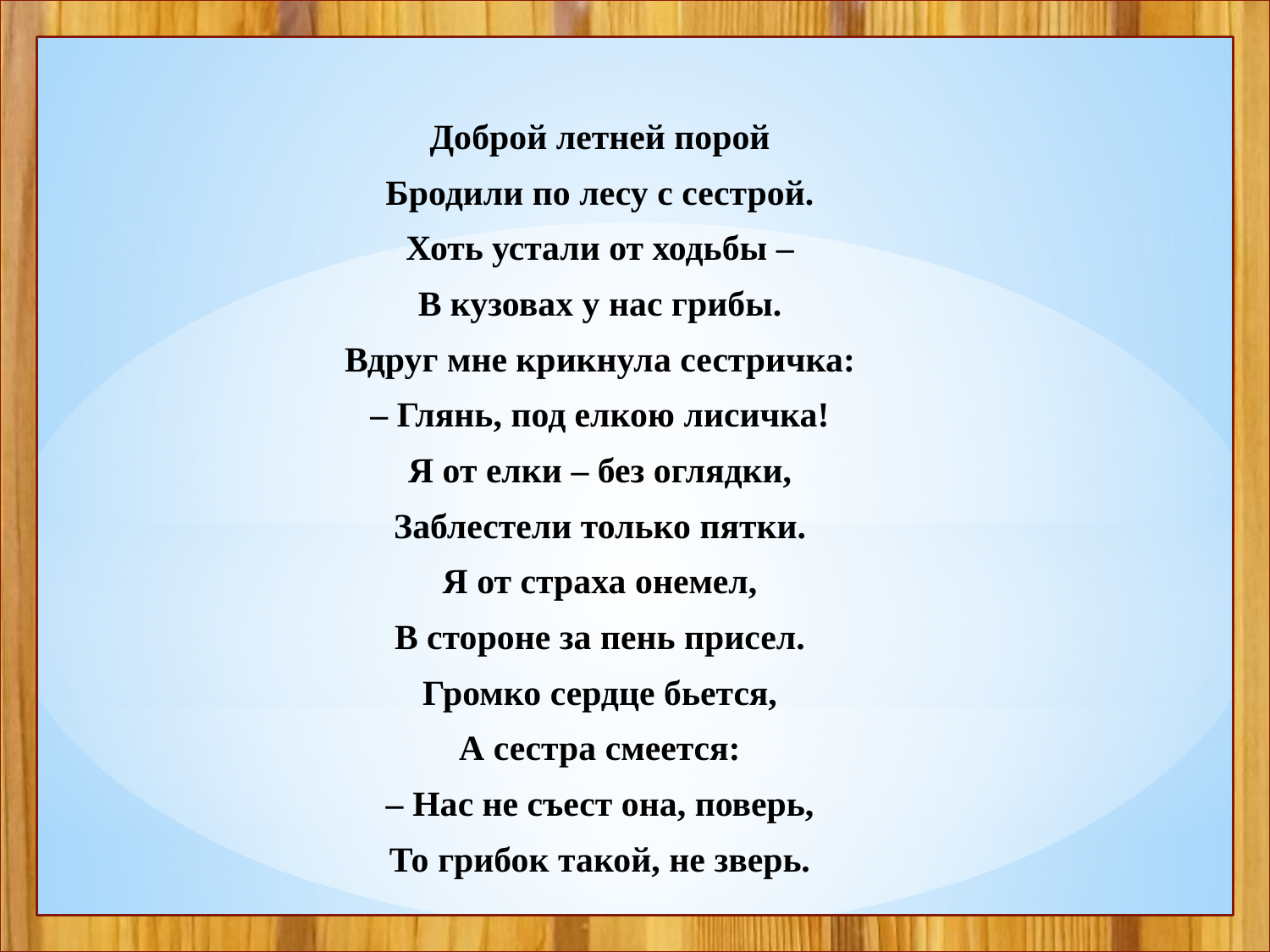

Доброй летней порой
Бродили по лесу с сестрой.
Хоть устали от ходьбы –
В кузовах у нас грибы.
Вдруг мне крикнула сестричка:
– Глянь, под елкою лисичка!
Я от елки – без оглядки,
Заблестели только пятки.
Я от страха онемел,
В стороне за пень присел.
Громко сердце бьется,
А сестра смеется:
– Нас не съест она, поверь,
То грибок такой, не зверь.